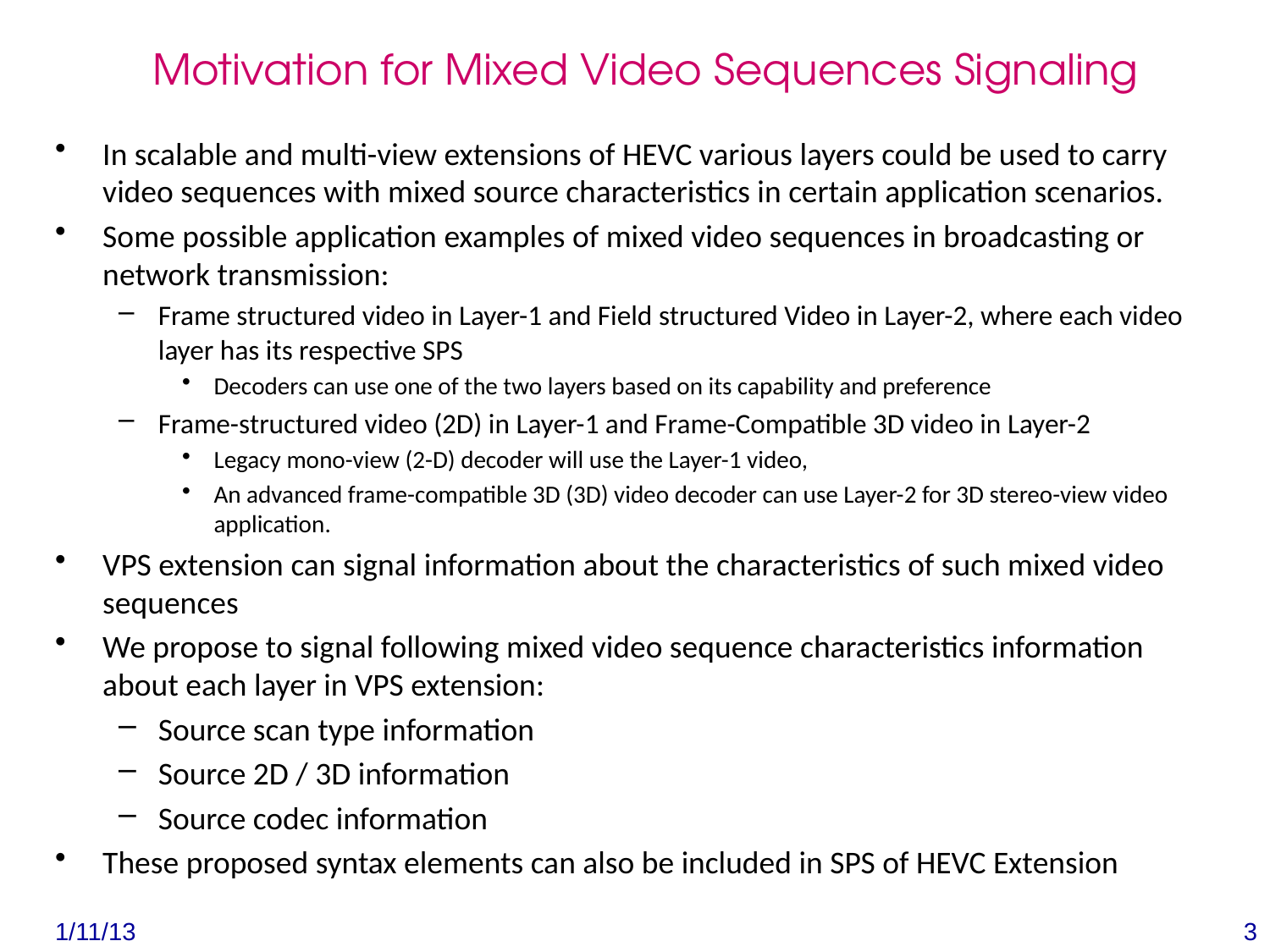

# Motivation for Mixed Video Sequences Signaling
In scalable and multi-view extensions of HEVC various layers could be used to carry video sequences with mixed source characteristics in certain application scenarios.
Some possible application examples of mixed video sequences in broadcasting or network transmission:
Frame structured video in Layer-1 and Field structured Video in Layer-2, where each video layer has its respective SPS
Decoders can use one of the two layers based on its capability and preference
Frame-structured video (2D) in Layer-1 and Frame-Compatible 3D video in Layer-2
Legacy mono-view (2-D) decoder will use the Layer-1 video,
An advanced frame-compatible 3D (3D) video decoder can use Layer-2 for 3D stereo-view video application.
VPS extension can signal information about the characteristics of such mixed video sequences
We propose to signal following mixed video sequence characteristics information about each layer in VPS extension:
Source scan type information
Source 2D / 3D information
Source codec information
These proposed syntax elements can also be included in SPS of HEVC Extension

1/11/13
3